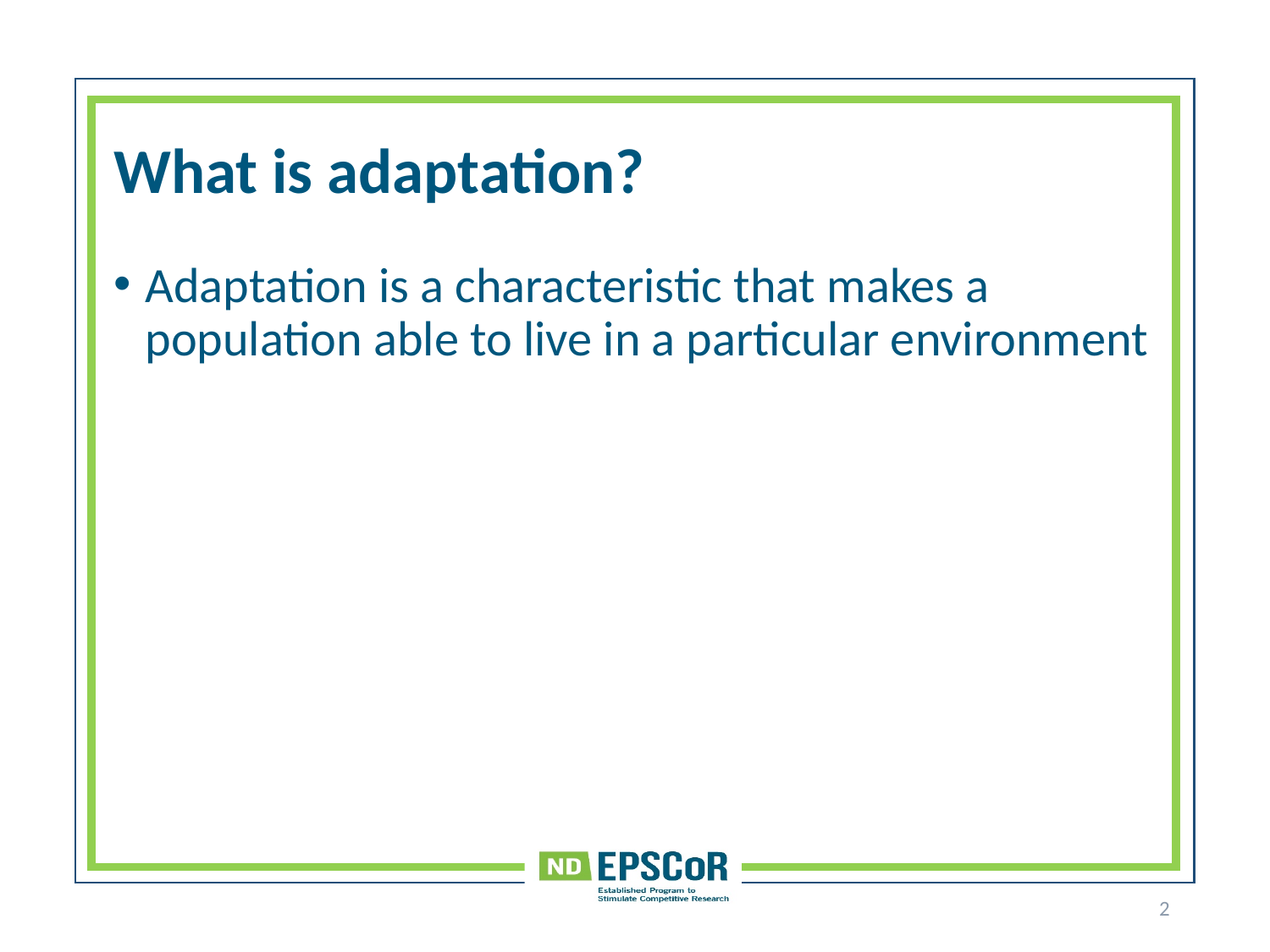

# What is adaptation?
Adaptation is a characteristic that makes a population able to live in a particular environment

2